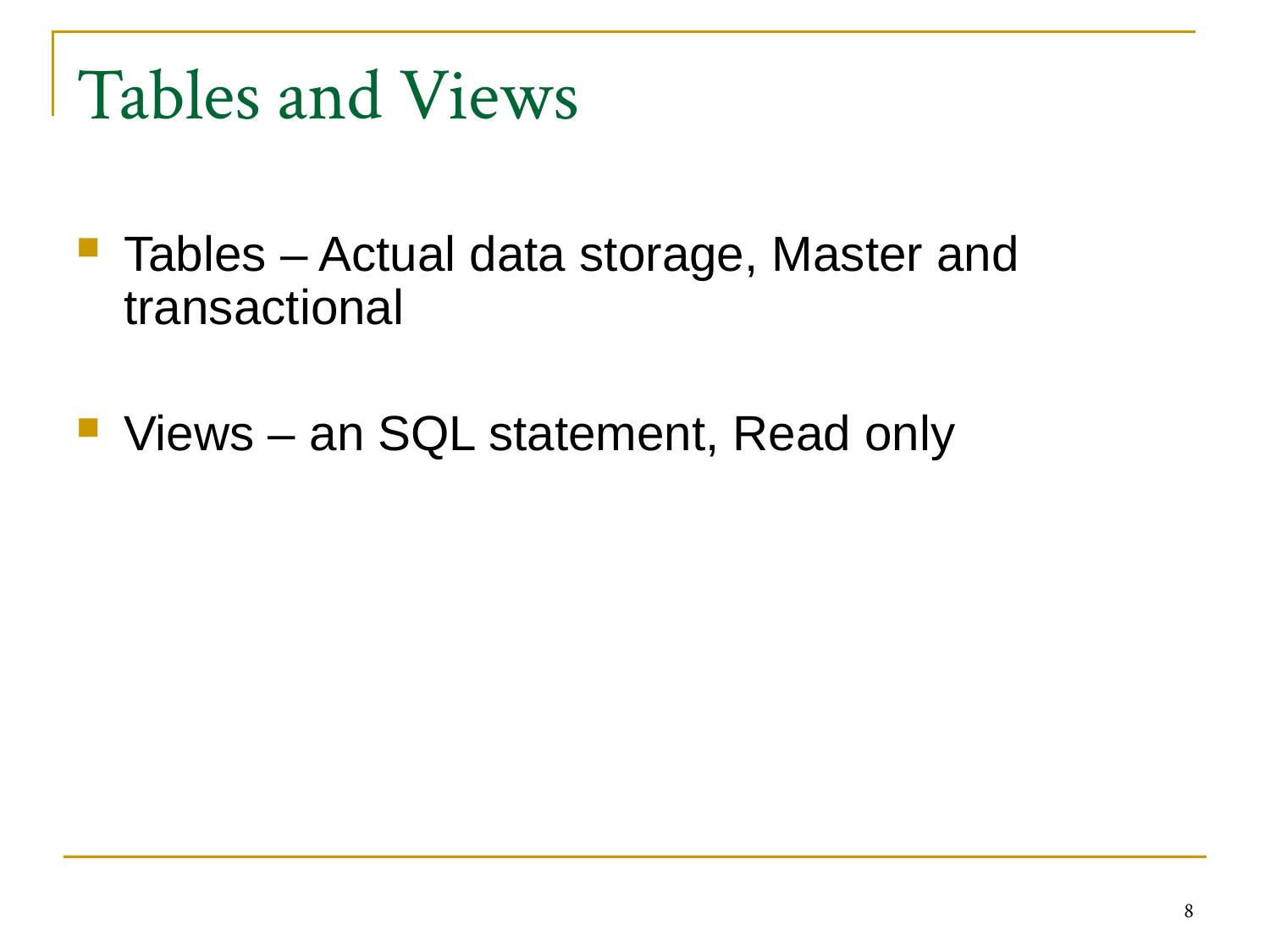

# Tables and Views
Tables – Actual data storage, Master and transactional

Views – an SQL statement, Read only
8